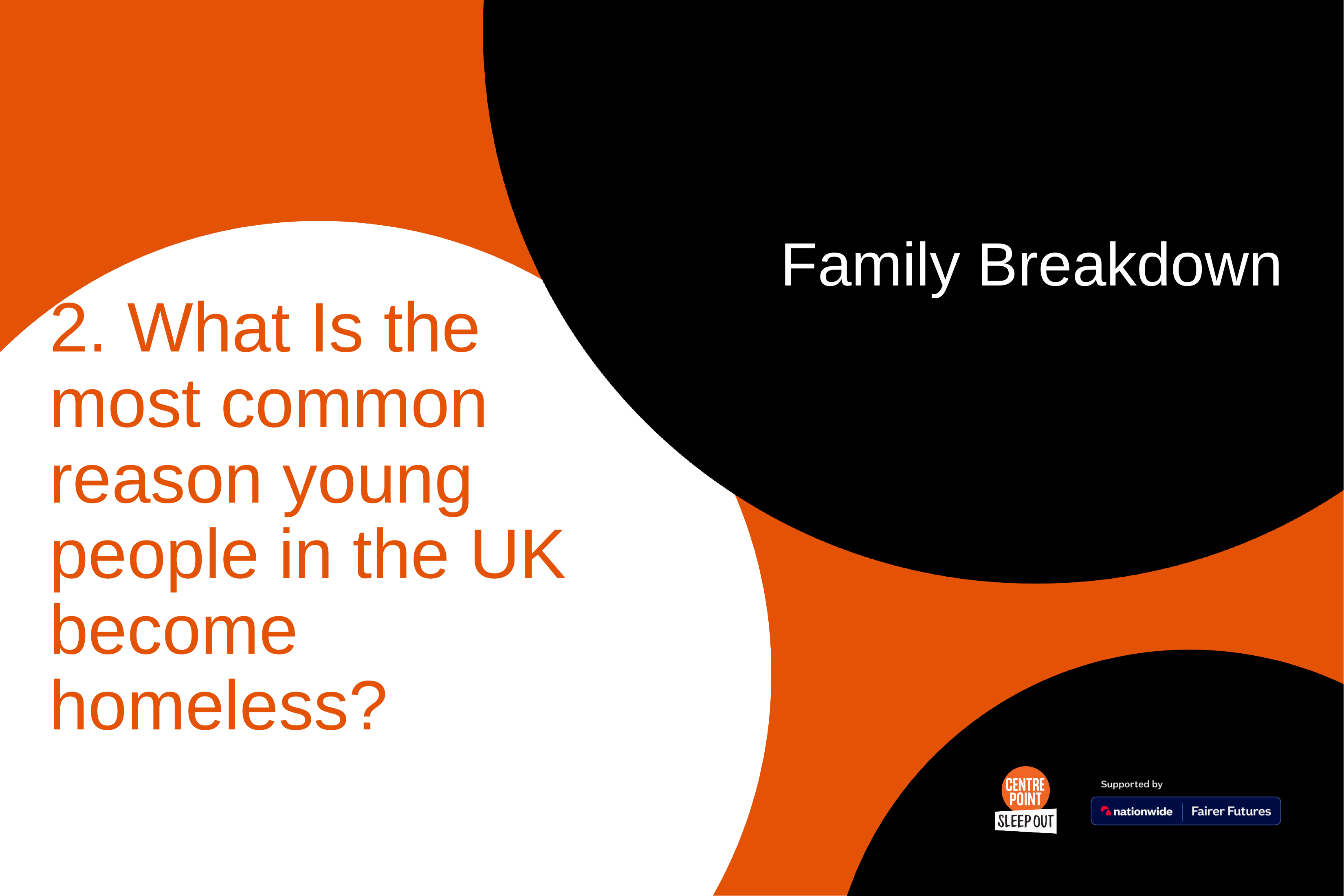

Family Breakdown
# 2. What Is the most common reason young people in the UK become homeless?